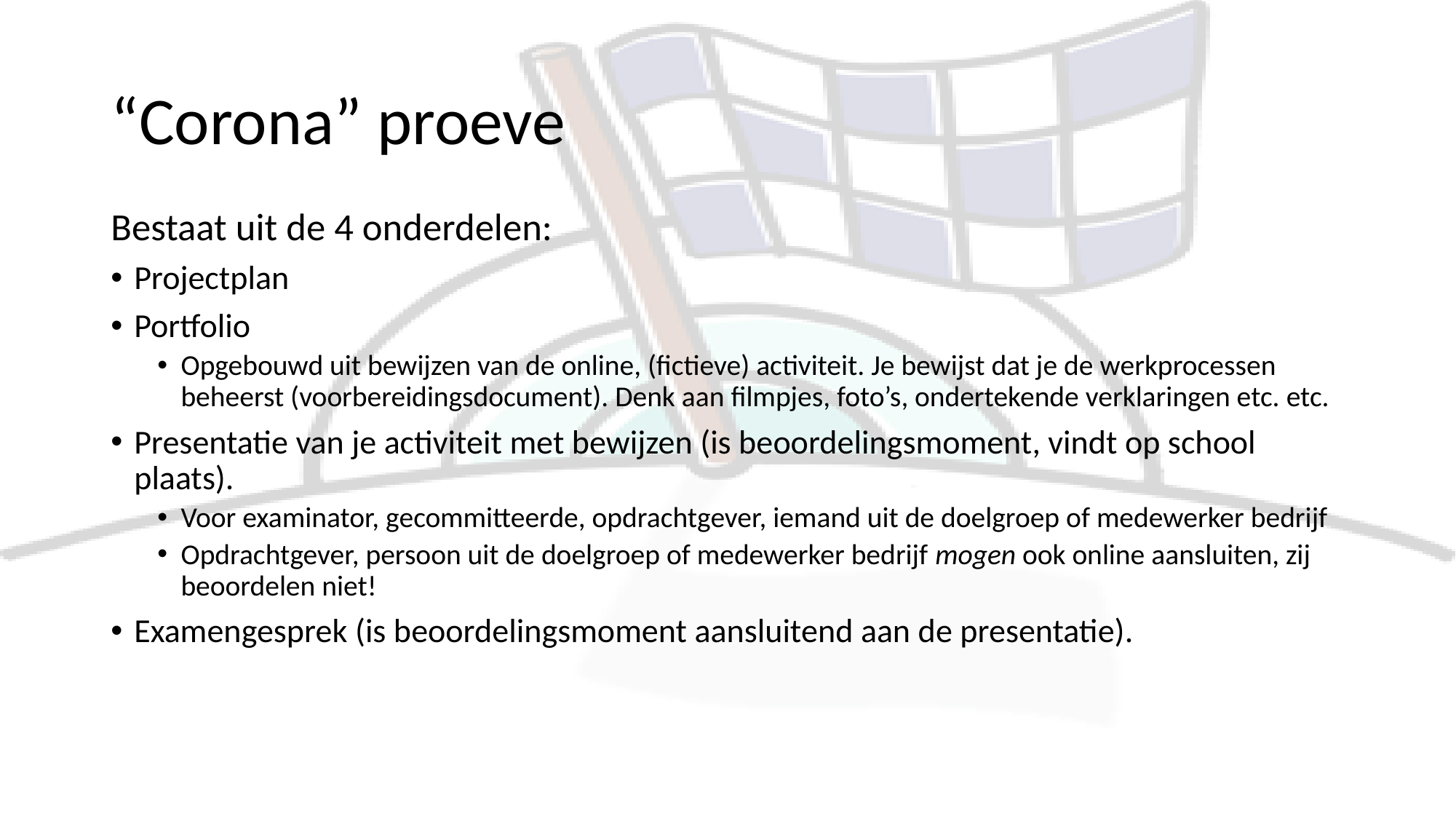

# “Corona” proeve
Bestaat uit de 4 onderdelen:
Projectplan
Portfolio
Opgebouwd uit bewijzen van de online, (fictieve) activiteit. Je bewijst dat je de werkprocessen beheerst (voorbereidingsdocument). Denk aan filmpjes, foto’s, ondertekende verklaringen etc. etc.
Presentatie van je activiteit met bewijzen (is beoordelingsmoment, vindt op school plaats).
Voor examinator, gecommitteerde, opdrachtgever, iemand uit de doelgroep of medewerker bedrijf
Opdrachtgever, persoon uit de doelgroep of medewerker bedrijf mogen ook online aansluiten, zij beoordelen niet!
Examengesprek (is beoordelingsmoment aansluitend aan de presentatie).